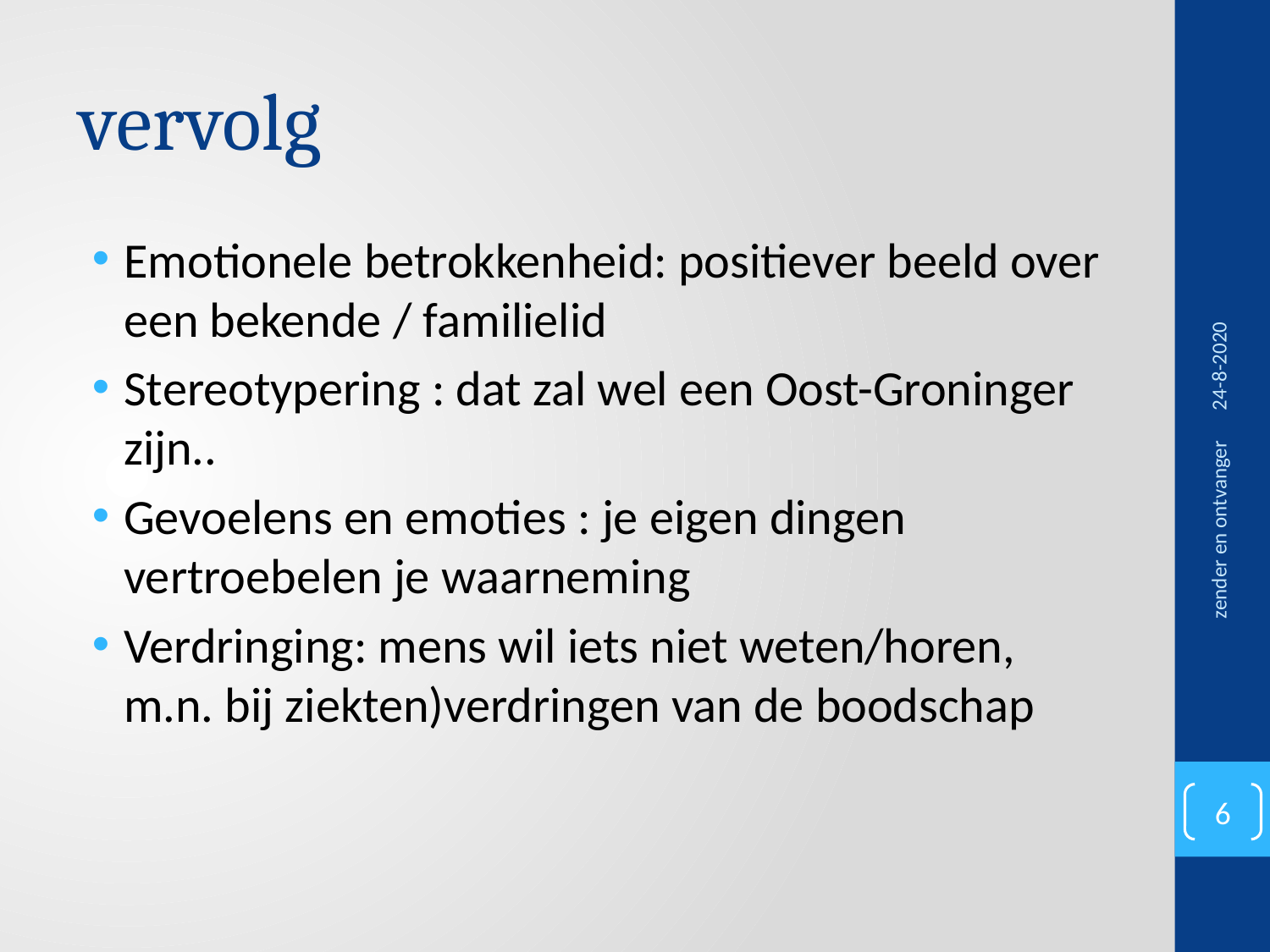

# vervolg
Emotionele betrokkenheid: positiever beeld over een bekende / familielid
Stereotypering : dat zal wel een Oost-Groninger zijn..
Gevoelens en emoties : je eigen dingen vertroebelen je waarneming
Verdringing: mens wil iets niet weten/horen, m.n. bij ziekten)verdringen van de boodschap

24-8-2020
zender en ontvanger
6